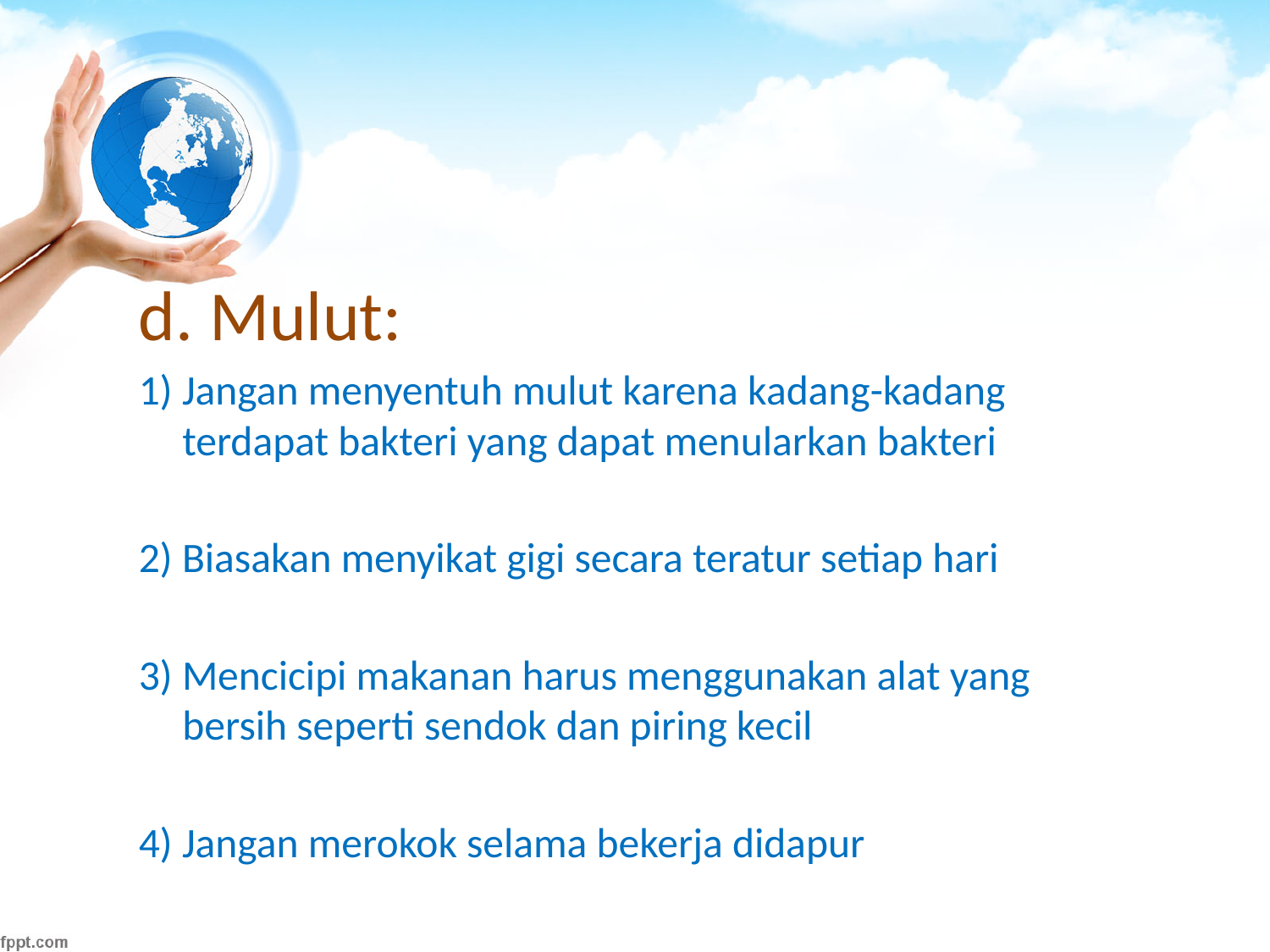

#
d. Mulut:
1) Jangan menyentuh mulut karena kadang-kadang terdapat bakteri yang dapat menularkan bakteri

2) Biasakan menyikat gigi secara teratur setiap hari

3) Mencicipi makanan harus menggunakan alat yang bersih seperti sendok dan piring kecil

4) Jangan merokok selama bekerja didapur